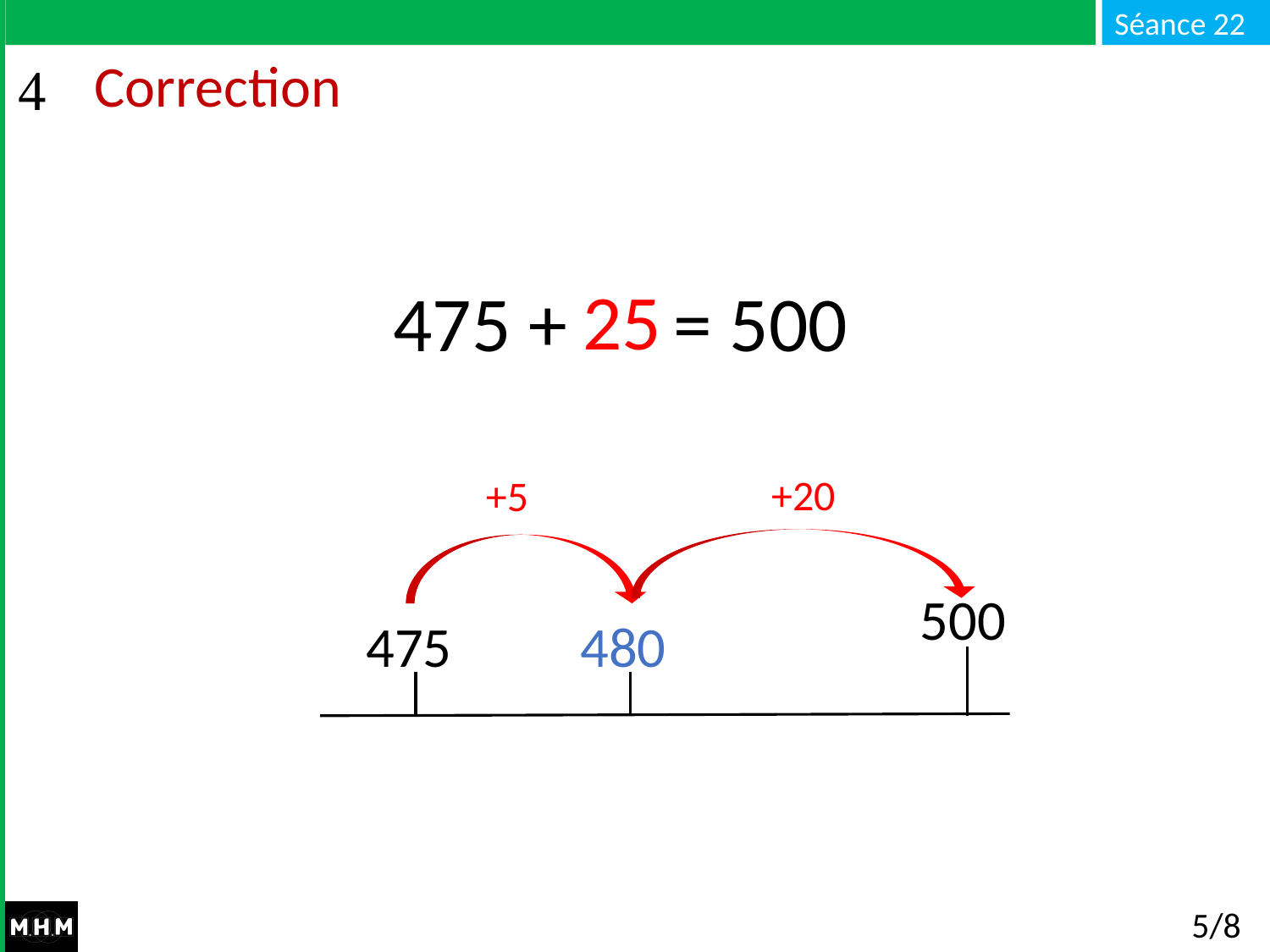

# Correction
25
 475 + …  = 500
+20
+5

500
475
480
5/8